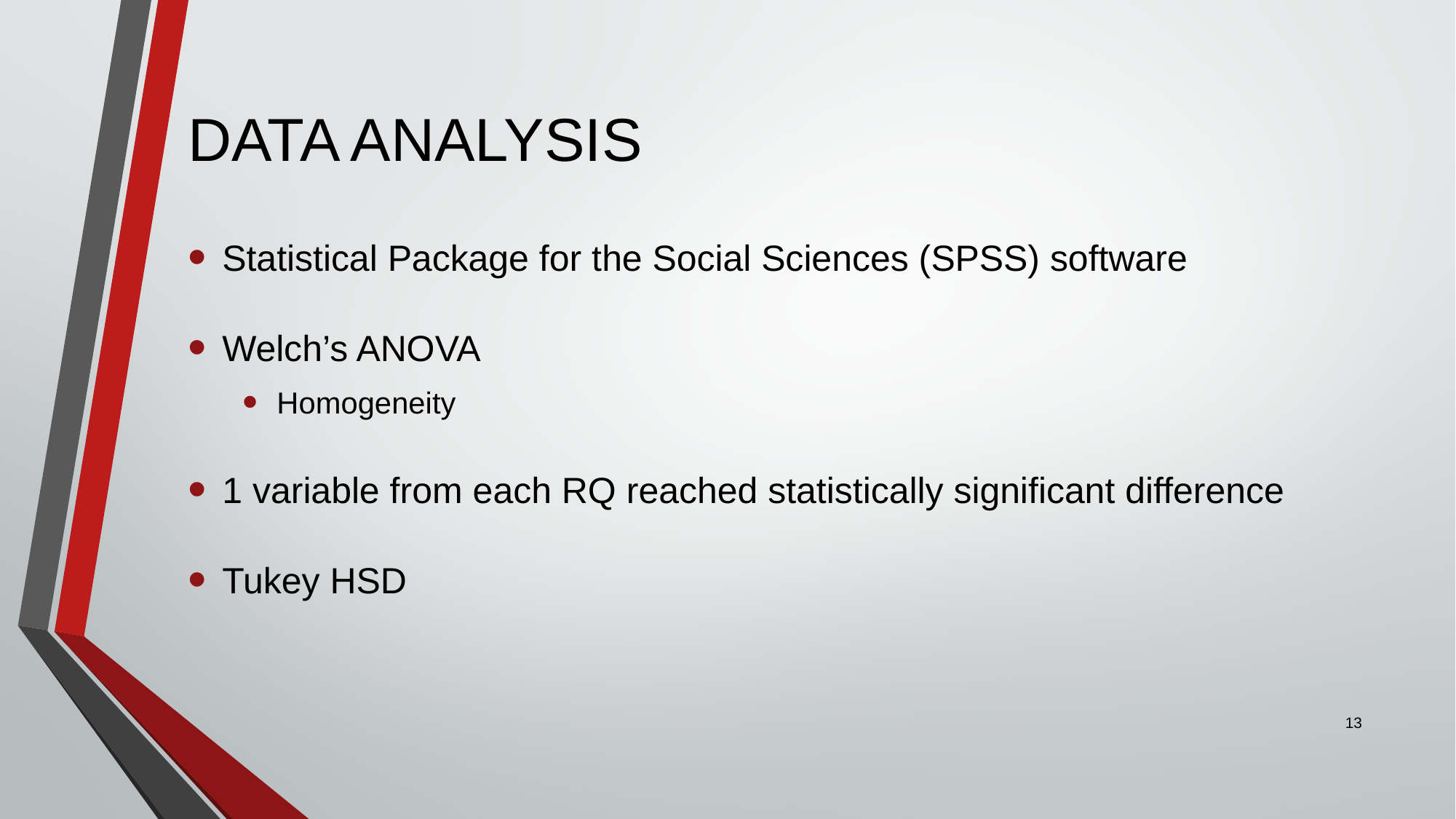

# DATA ANALYSIS
Statistical Package for the Social Sciences (SPSS) software

Welch’s ANOVA
Homogeneity

1 variable from each RQ reached statistically significant difference

Tukey HSD

13